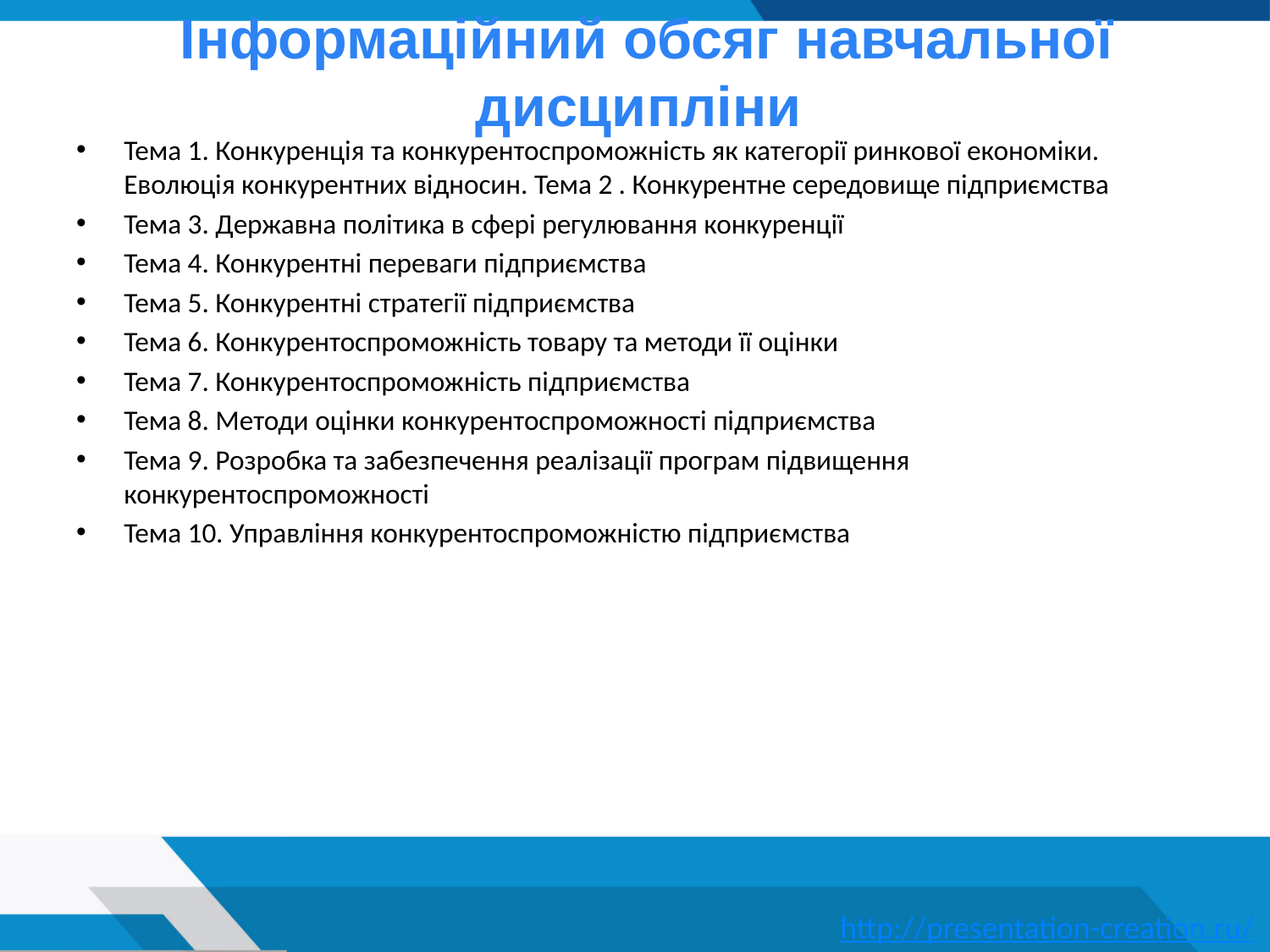

# Інформаційний обсяг навчальної дисципліни
Тема 1. Конкуренція та конкурентоспроможність як категорії ринкової економіки. Еволюція конкурентних відносин. Тема 2 . Конкурентне середовище підприємства
Тема 3. Державна політика в сфері регулювання конкуренції
Тема 4. Конкурентні переваги підприємства
Тема 5. Конкурентні стратегії підприємства
Тема 6. Конкурентоспроможність товару та методи її оцінки
Тема 7. Конкурентоспроможність підприємства
Тема 8. Методи оцінки конкурентоспроможності підприємства
Тема 9. Розробка та забезпечення реалізації програм підвищення конкурентоспроможності
Тема 10. Управління конкурентоспроможністю підприємства